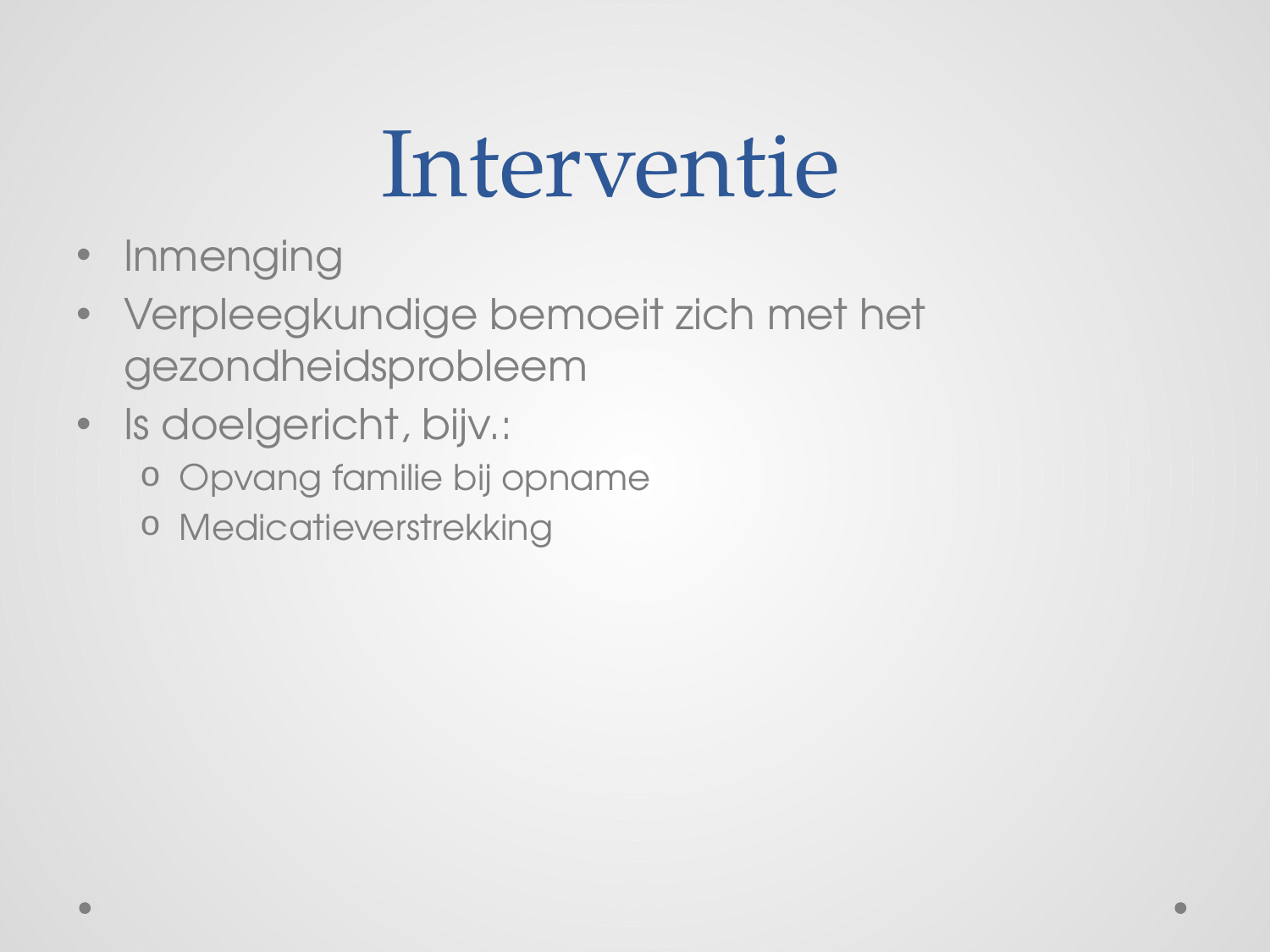

# Interventie
Inmenging
Verpleegkundige bemoeit zich met het gezondheidsprobleem
Is doelgericht, bijv.:
Opvang familie bij opname
Medicatieverstrekking